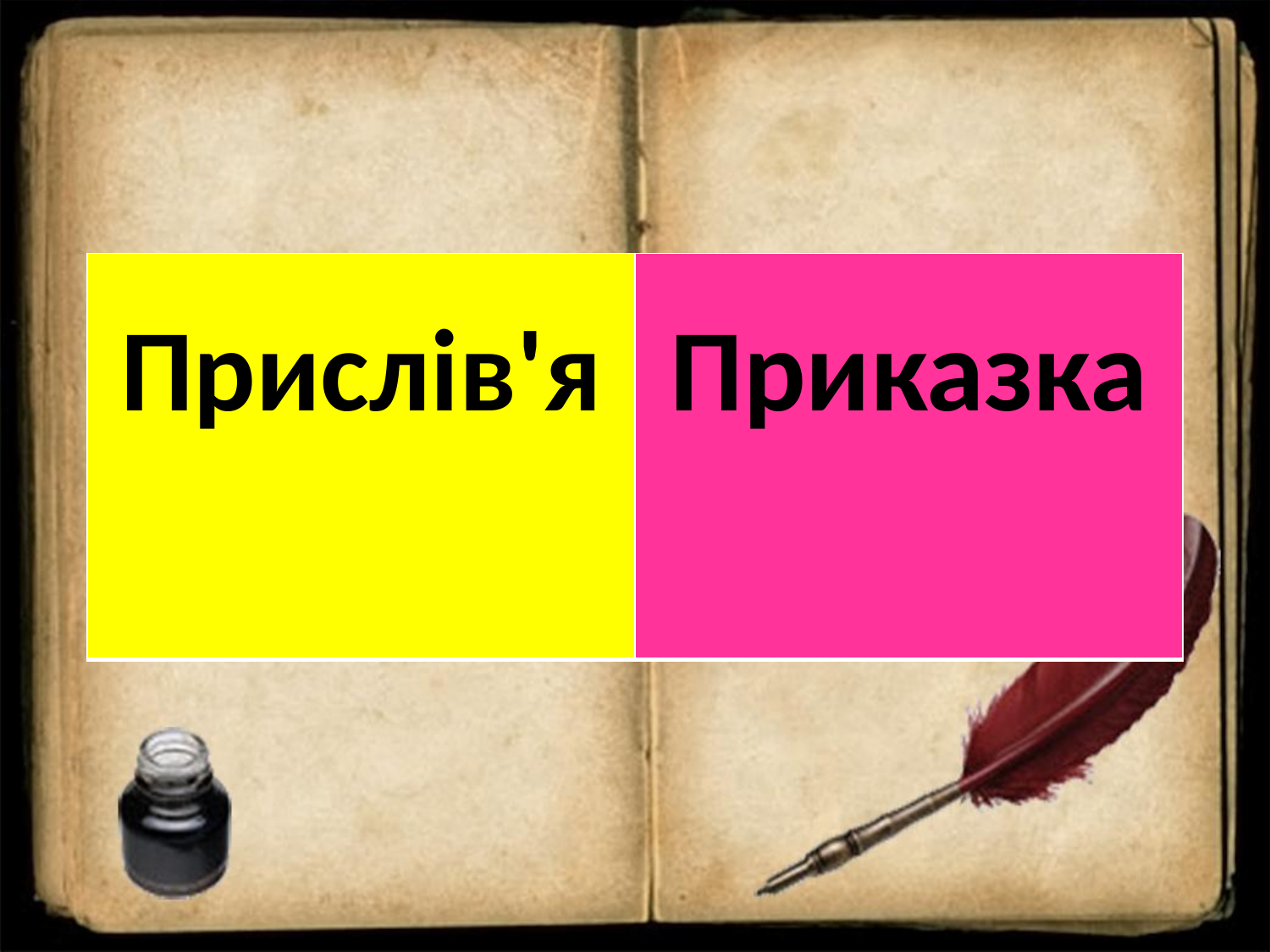

| Прислів'я | Приказка |
| --- | --- |